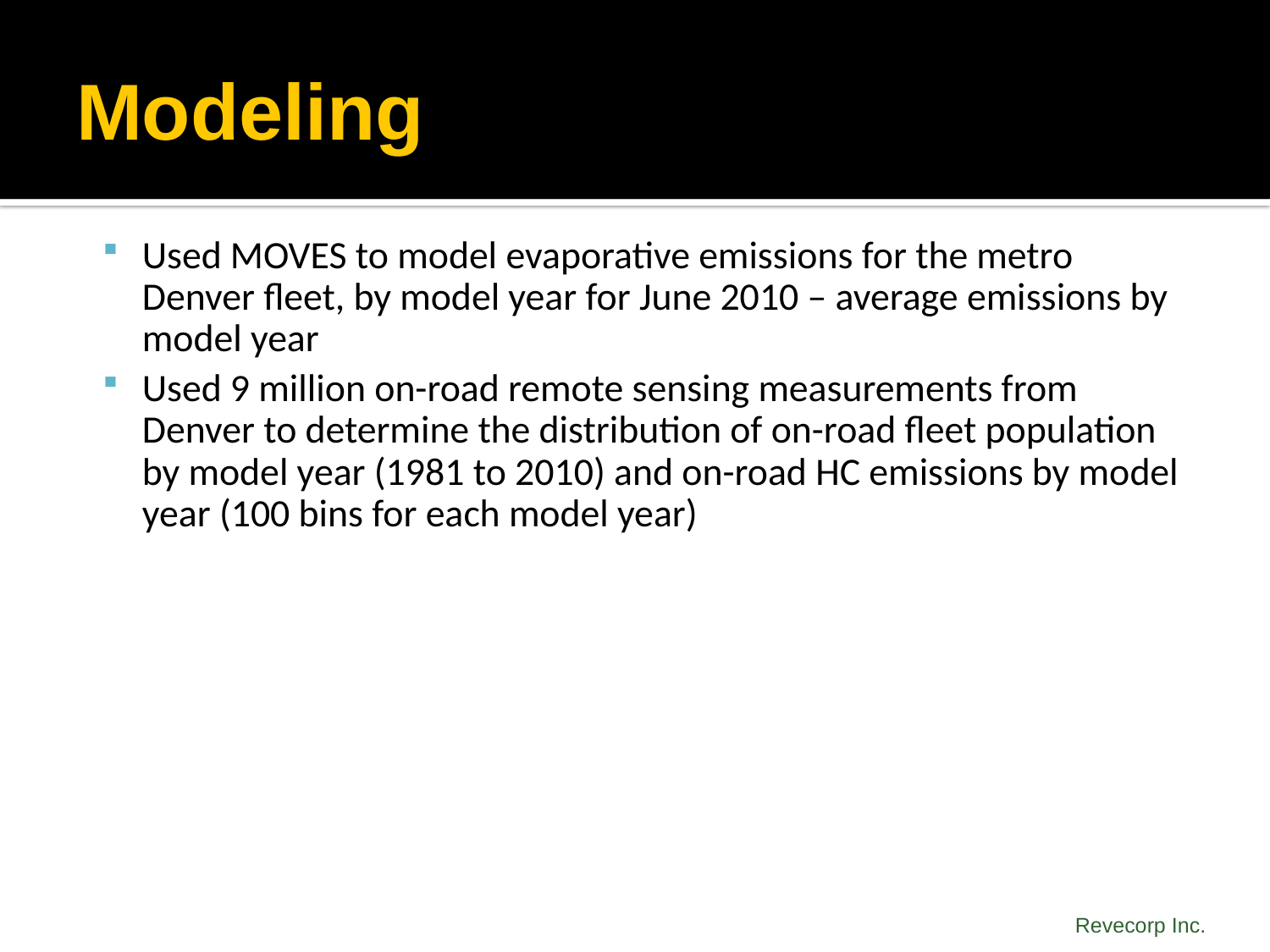

# Modeling
Used MOVES to model evaporative emissions for the metro Denver fleet, by model year for June 2010 – average emissions by model year
Used 9 million on-road remote sensing measurements from Denver to determine the distribution of on-road fleet population by model year (1981 to 2010) and on-road HC emissions by model year (100 bins for each model year)
Revecorp Inc.